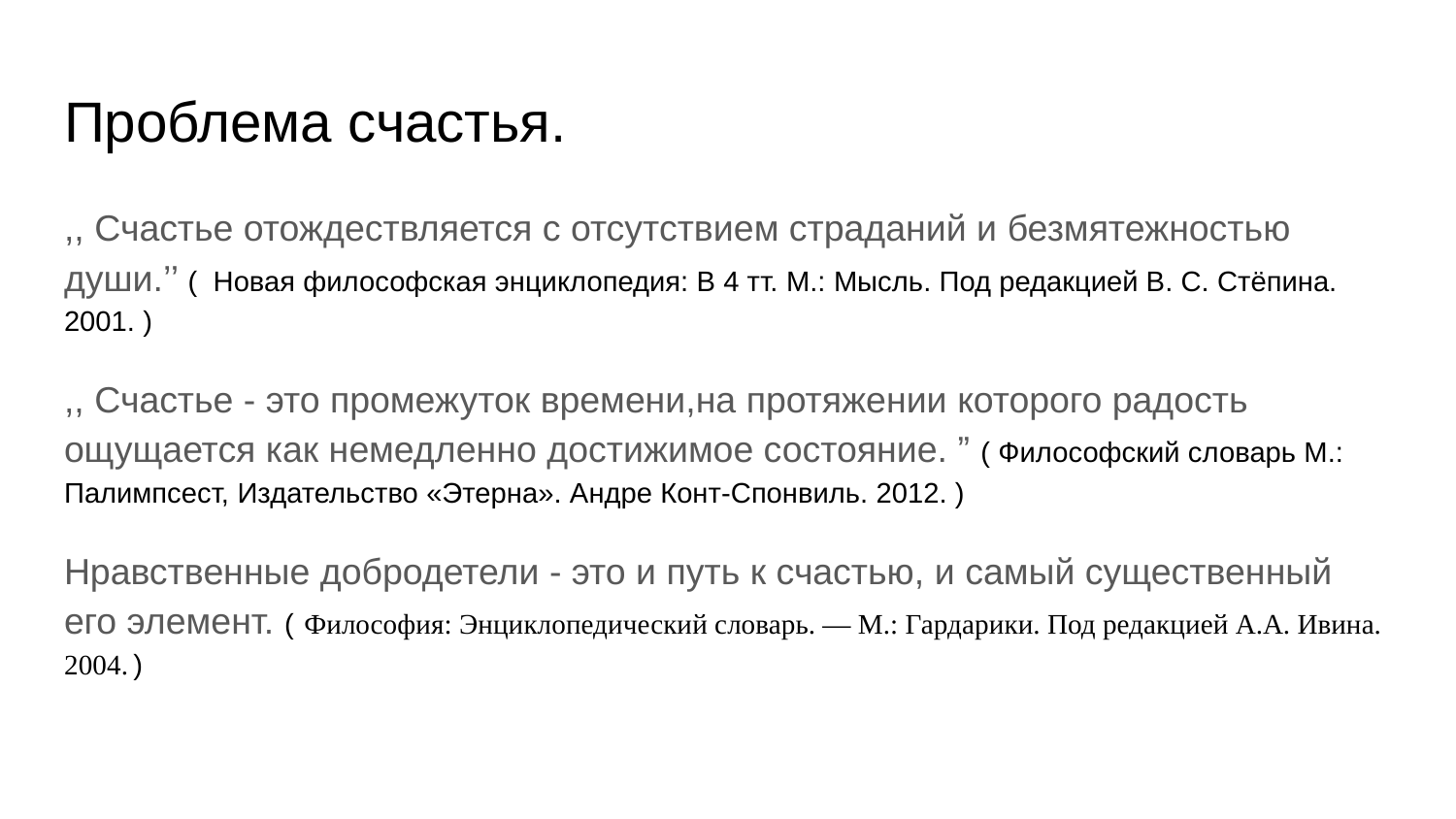

# Проблема счастья.
,, Счастье отождествляется с отсутствием страданий и безмятежностью души.’’ (  Новая философская энциклопедия: В 4 тт. М.: Мысль. Под редакцией В. С. Стёпина. 2001. )
,, Счастье - это промежуток времени,на протяжении которого радость ощущается как немедленно достижимое состояние. ” ( Философский словарь М.: Палимпсест, Издательство «Этерна». Андре Конт-Спонвиль. 2012. )
Нравственные добродетели - это и путь к счастью, и самый существенный его элемент. ( Философия: Энциклопедический словарь. — М.: Гардарики. Под редакцией А.А. Ивина. 2004. )